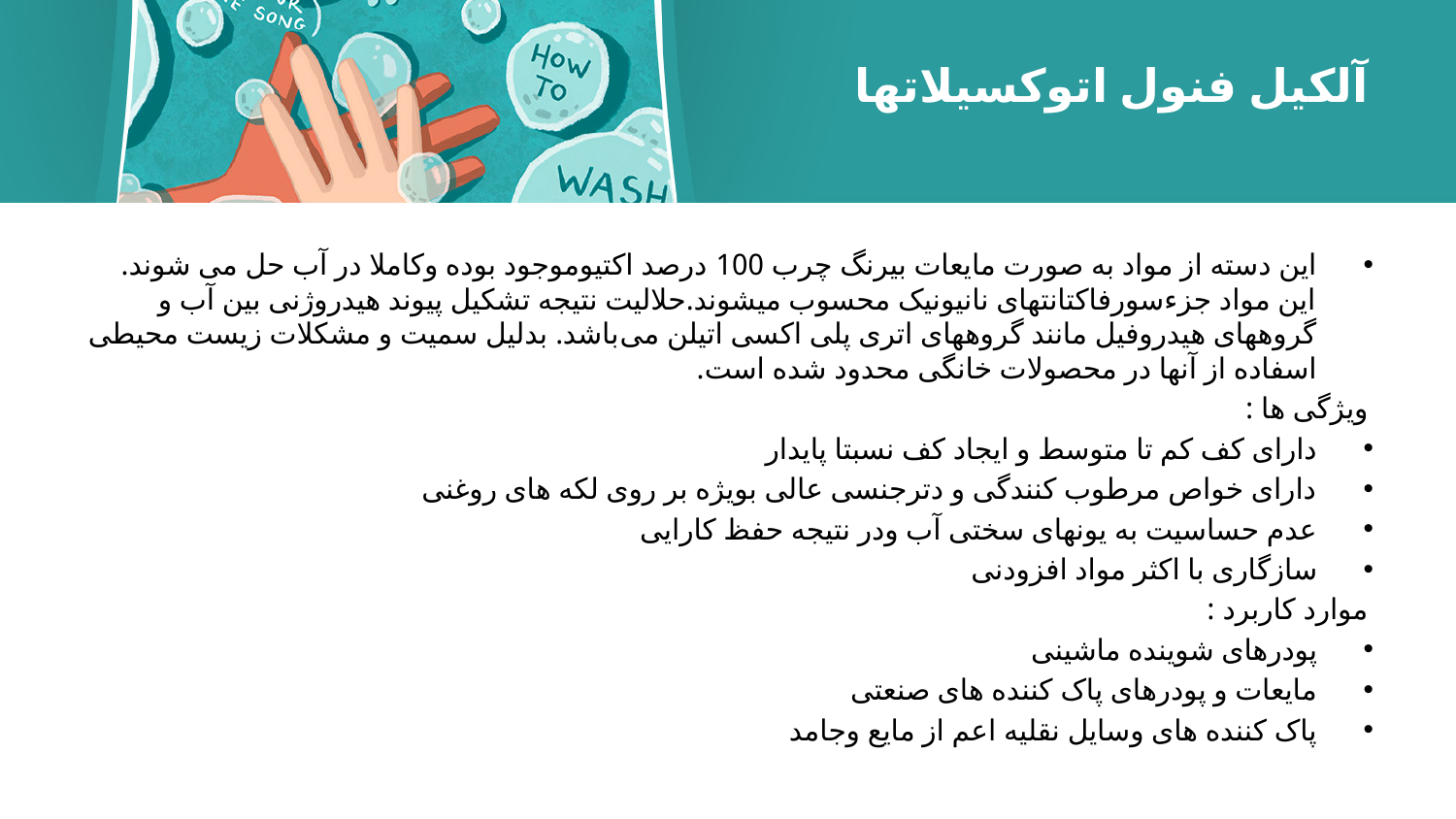

# آلکیل فنول اتوکسیلاتها
این دسته از مواد به صورت مایعات بیرنگ چرب 100 درصد اکتیوموجود بوده وکاملا در آب حل می شوند. این مواد جزءسورفاكتانتهای نانیونیک محسوب میشوند.حلالیت نتیجه تشكیل پیوند هیدروژنی بین آب و گروههای هیدروفیل مانند گروههای اتری پلی اكسی اتیلن می‌باشد. بدلیل سمیت و مشکلات زیست محیطی اسفاده از آنها در محصولات خانگی محدود شده است.
ویژگی ها :
دارای کف کم تا متوسط و ایجاد کف نسبتا پایدار
دارای خواص مرطوب کنندگی و دترجنسی عالی بویژه بر روی لکه های روغنی
عدم حساسیت به یونهای سختی آب ودر نتیجه حفظ کارایی
سازگاری با اکثر مواد افزودنی
موارد كاربرد :
پودرهای شوینده ماشینی
مایعات و پودرهای پاک کننده های صنعتی
پاک کننده های وسایل نقلیه اعم از مایع وجامد